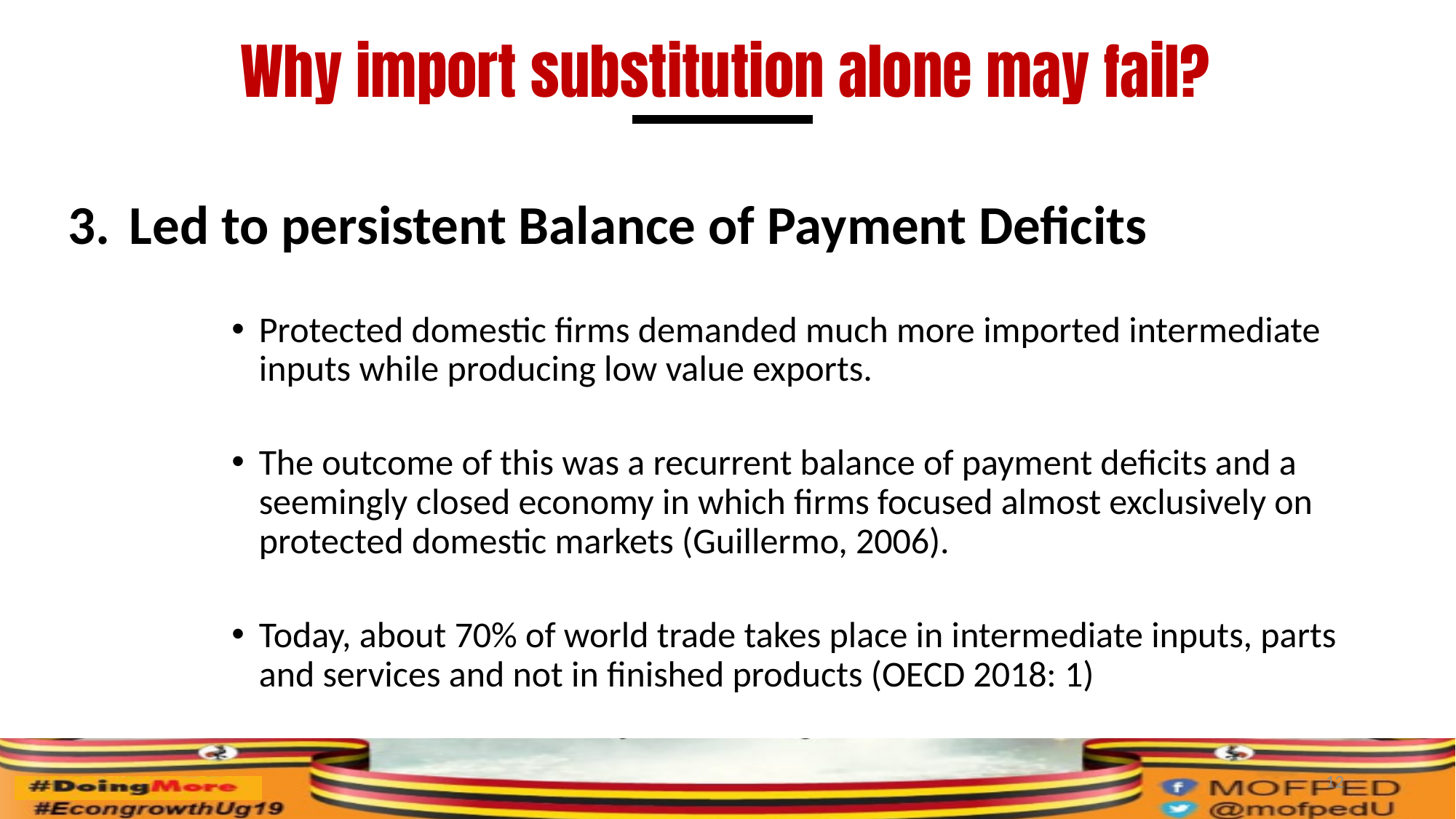

Why import substitution alone may fail?
Led to persistent Balance of Payment Deficits

Protected domestic firms demanded much more imported intermediate inputs while producing low value exports.

The outcome of this was a recurrent balance of payment deficits and a seemingly closed economy in which firms focused almost exclusively on protected domestic markets (Guillermo, 2006).

Today, about 70% of world trade takes place in intermediate inputs, parts and services and not in finished products (OECD 2018: 1)

12